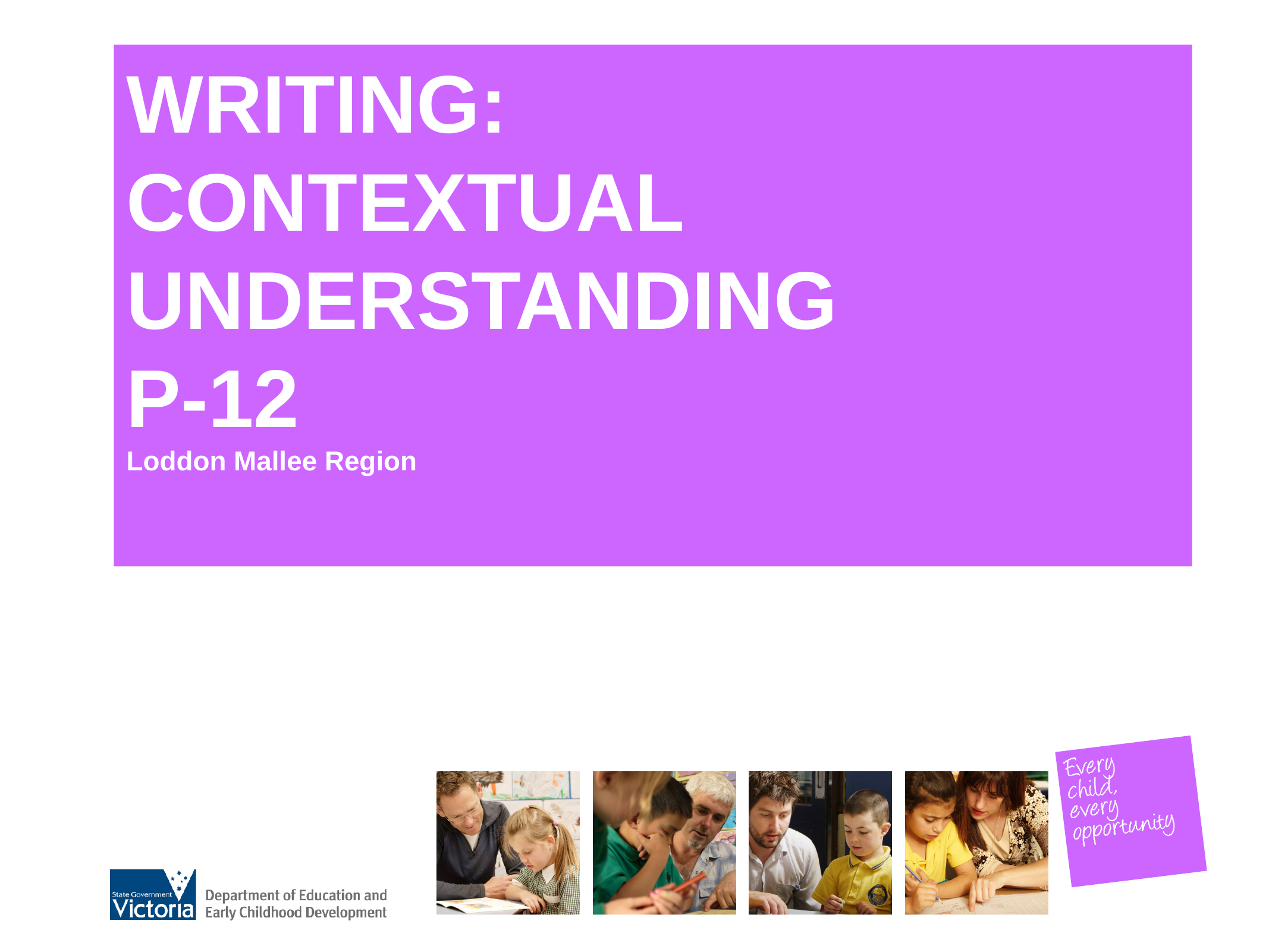

WRITING:
CONTEXTUAL
UNDERSTANDING
P-12
Loddon Mallee Region